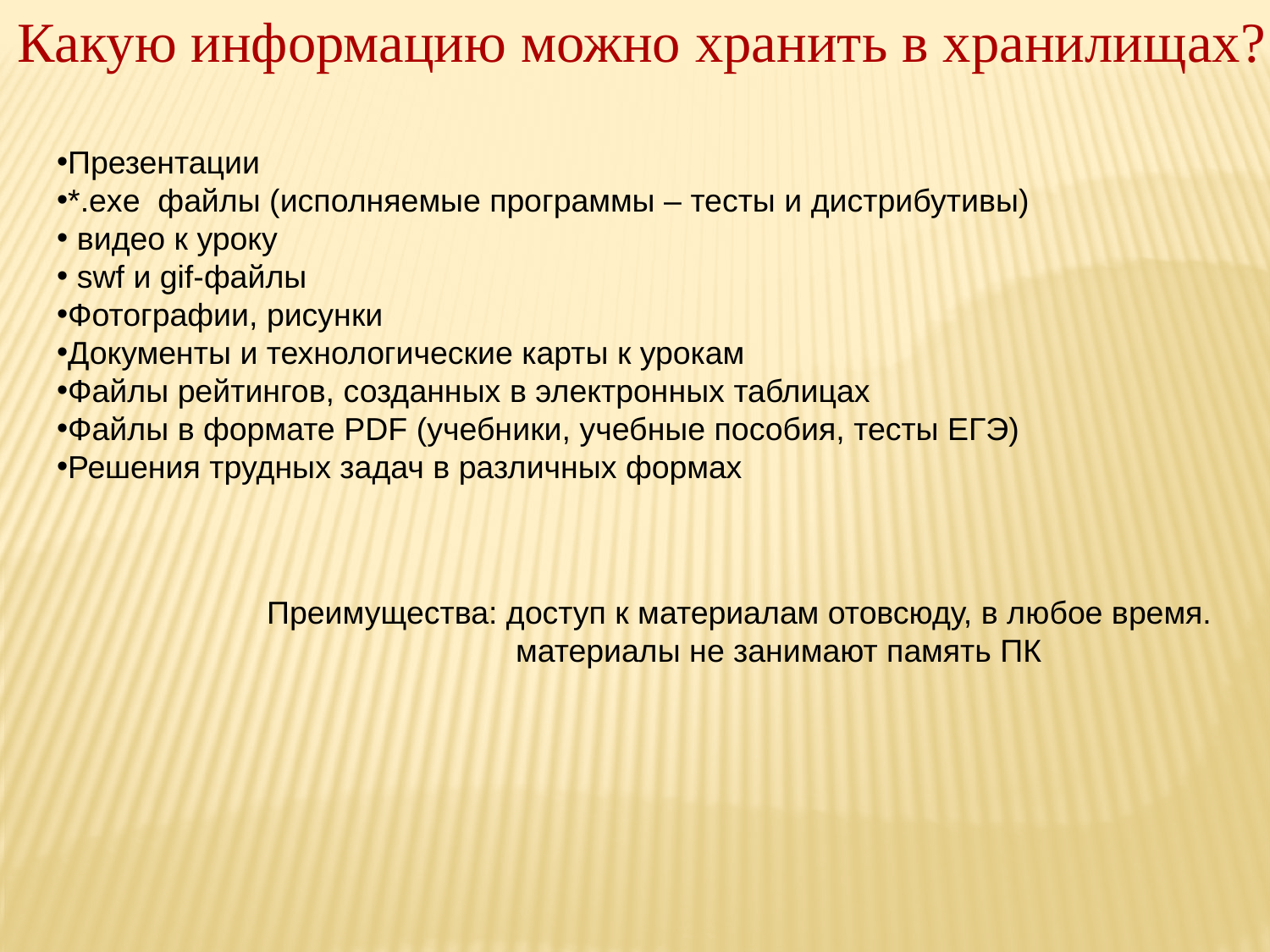

Какую информацию можно хранить в хранилищах?
Презентации
*.exe  файлы (исполняемые программы – тесты и дистрибутивы)
 видео к уроку
 swf и gif-файлы
Фотографии, рисунки
Документы и технологические карты к урокам
Файлы рейтингов, созданных в электронных таблицах
Файлы в формате PDF (учебники, учебные пособия, тесты ЕГЭ)
Решения трудных задач в различных формах

Преимущества: доступ к материалам отовсюду, в любое время.
                            материалы не занимают память ПК